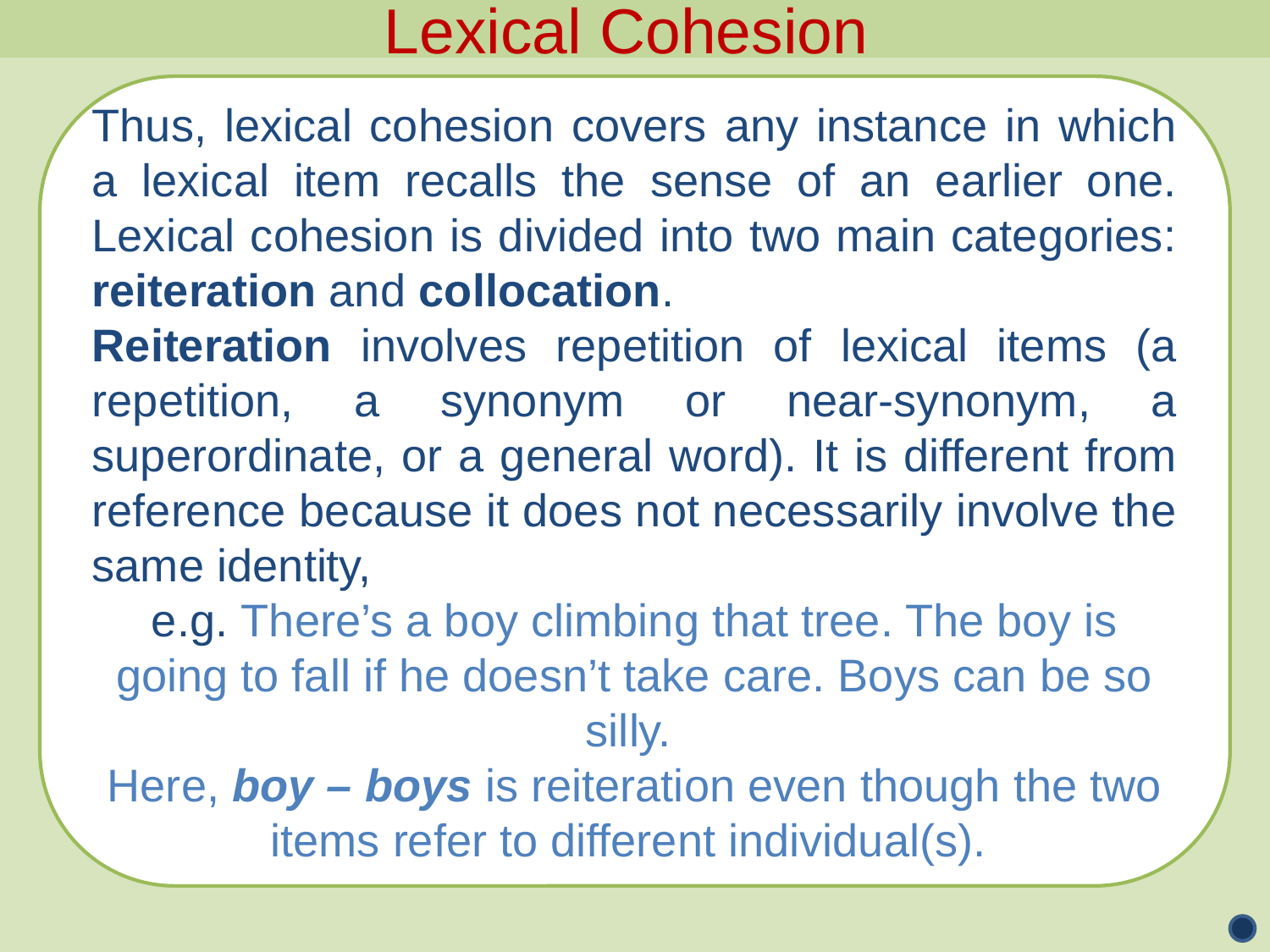

Lexical Cohesion
Thus, lexical cohesion covers any instance in which a lexical item recalls the sense of an earlier one. Lexical cohesion is divided into two main categories: reiteration and collocation.
Reiteration involves repetition of lexical items (a repetition, a synonym or near-synonym, a superordinate, or a general word). It is different from reference because it does not necessarily involve the same identity,
e.g. There’s a boy climbing that tree. The boy is going to fall if he doesn’t take care. Boys can be so silly.
Here, boy – boys is reiteration even though the two items refer to different individual(s).